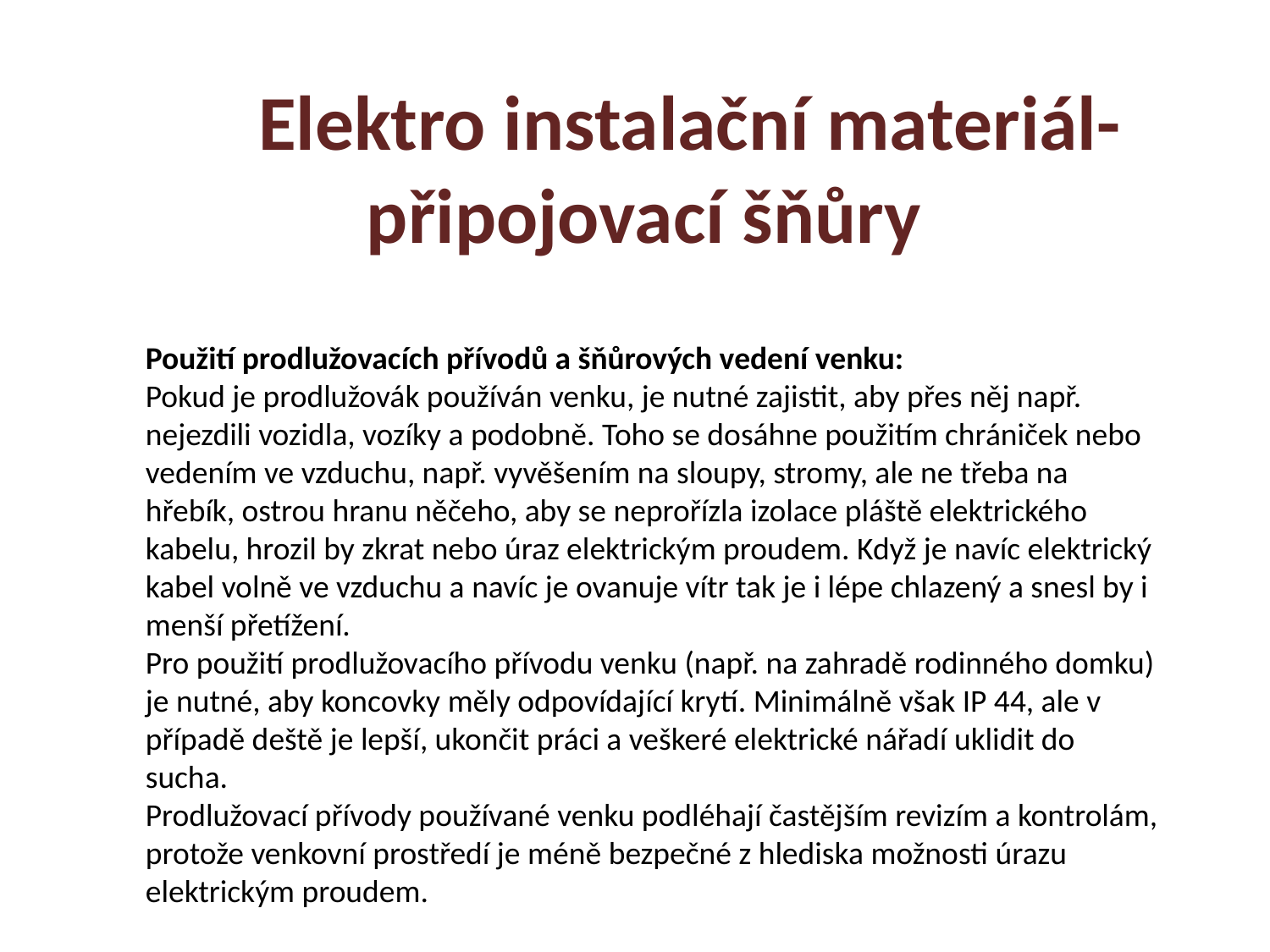

Elektro instalační materiál-připojovací šňůry

Použití prodlužovacích přívodů a šňůrových vedení venku:
Pokud je prodlužovák používán venku, je nutné zajistit, aby přes něj např. nejezdili vozidla, vozíky a podobně. Toho se dosáhne použitím chrániček nebo vedením ve vzduchu, např. vyvěšením na sloupy, stromy, ale ne třeba na hřebík, ostrou hranu něčeho, aby se neprořízla izolace pláště elektrického kabelu, hrozil by zkrat nebo úraz elektrickým proudem. Když je navíc elektrický kabel volně ve vzduchu a navíc je ovanuje vítr tak je i lépe chlazený a snesl by i menší přetížení.
Pro použití prodlužovacího přívodu venku (např. na zahradě rodinného domku) je nutné, aby koncovky měly odpovídající krytí. Minimálně však IP 44, ale v případě deště je lepší, ukončit práci a veškeré elektrické nářadí uklidit do sucha.
Prodlužovací přívody používané venku podléhají častějším revizím a kontrolám, protože venkovní prostředí je méně bezpečné z hlediska možnosti úrazu elektrickým proudem.